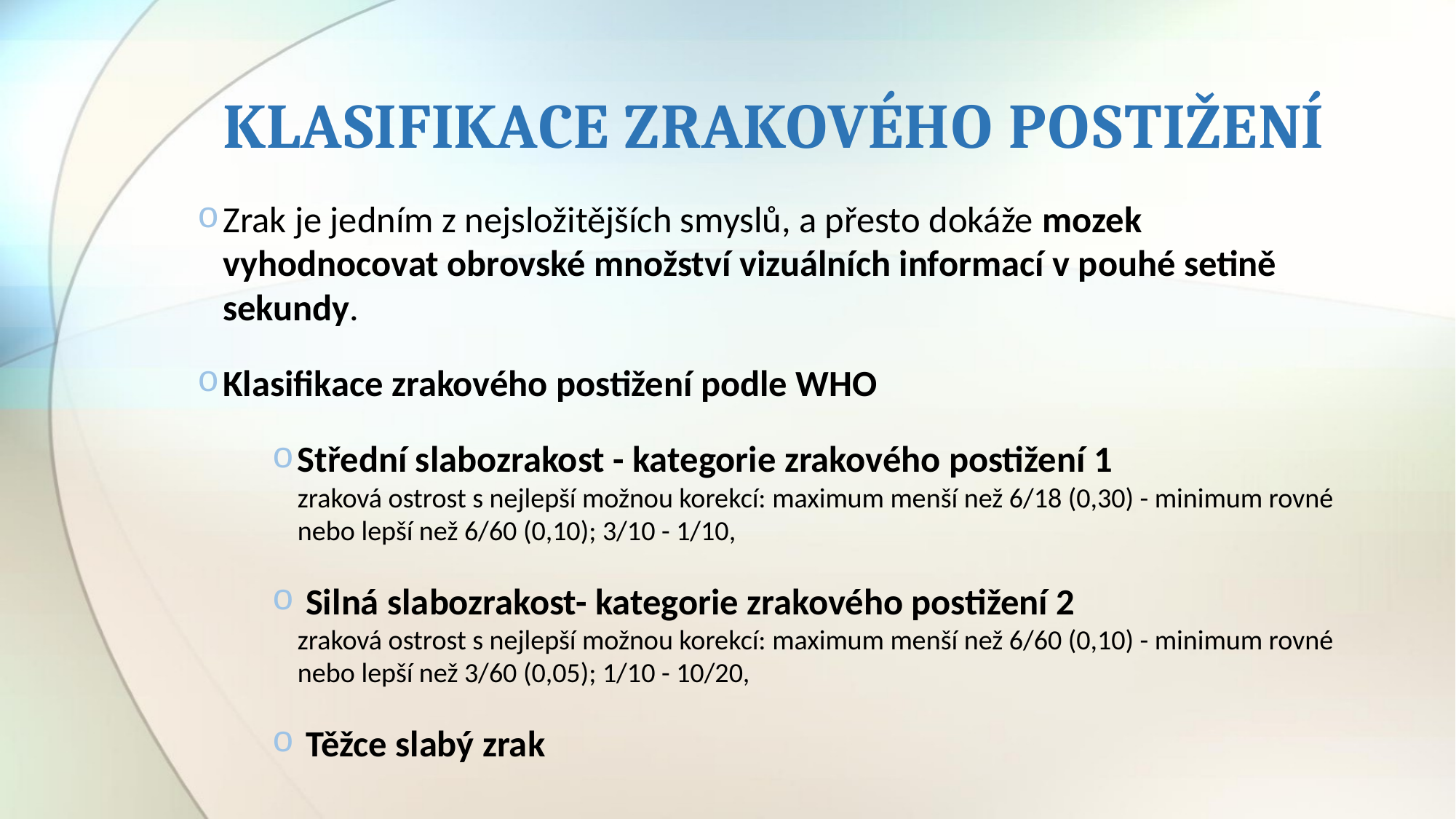

# KLASIFIKACE ZRAKOVÉHO POSTIŽENÍ
Zrak je jedním z nejsložitějších smyslů, a přesto dokáže mozek vyhodnocovat obrovské množství vizuálních informací v pouhé setině sekundy.
Klasifikace zrakového postižení podle WHO
Střední slabozrakost - kategorie zrakového postižení 1
zraková ostrost s nejlepší možnou korekcí: maximum menší než 6/18 (0,30) - minimum rovné nebo lepší než 6/60 (0,10); 3/10 - 1/10,
 Silná slabozrakost- kategorie zrakového postižení 2
zraková ostrost s nejlepší možnou korekcí: maximum menší než 6/60 (0,10) - minimum rovné nebo lepší než 3/60 (0,05); 1/10 - 10/20,
 Těžce slabý zrak